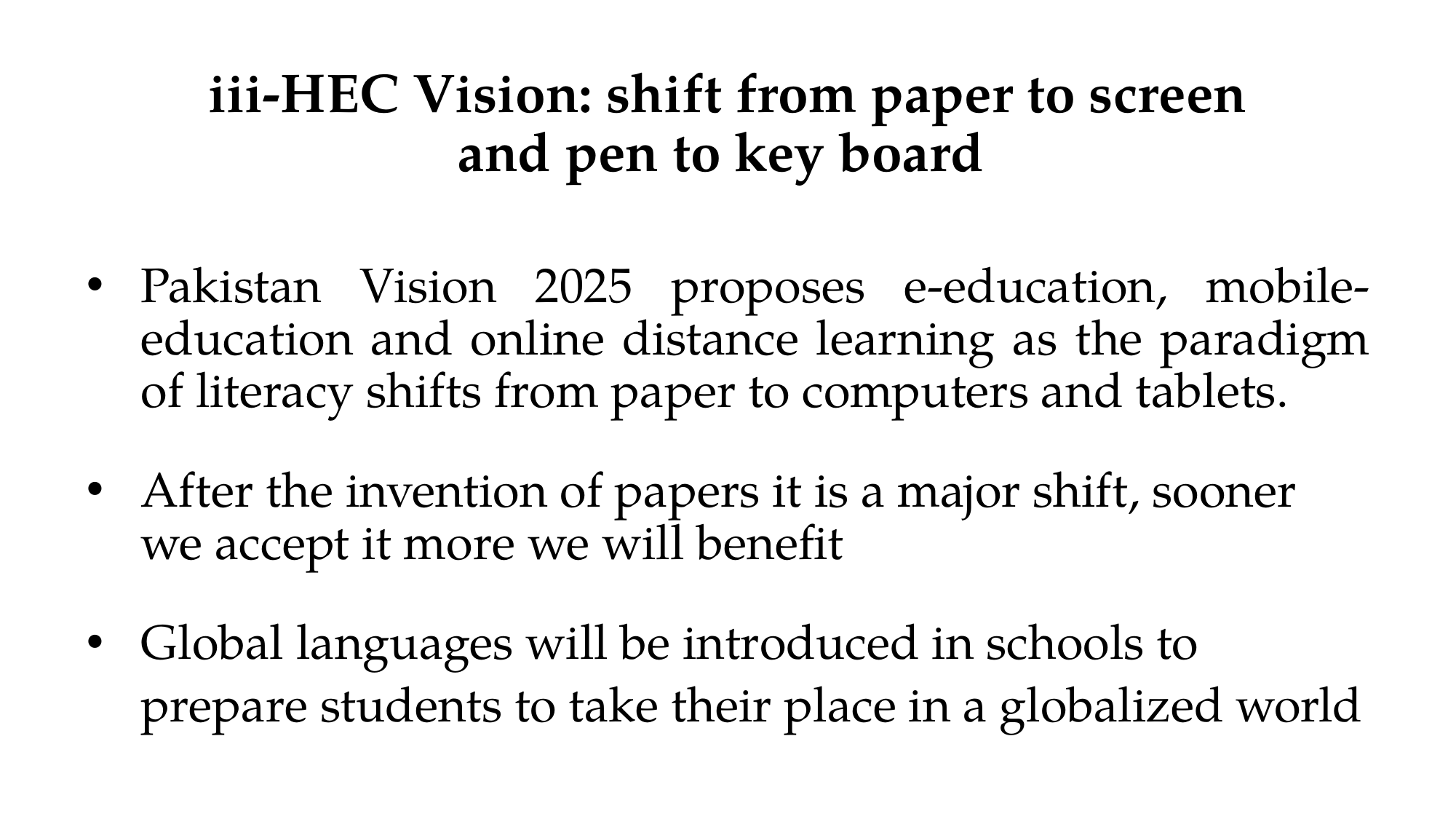

# iii-HEC Vision: shift from paper to screen and pen to key board
Pakistan Vision 2025 proposes e-education, mobile-education and online distance learning as the paradigm of literacy shifts from paper to computers and tablets.

After the invention of papers it is a major shift, sooner we accept it more we will benefit

Global languages will be introduced in schools to prepare students to take their place in a globalized world